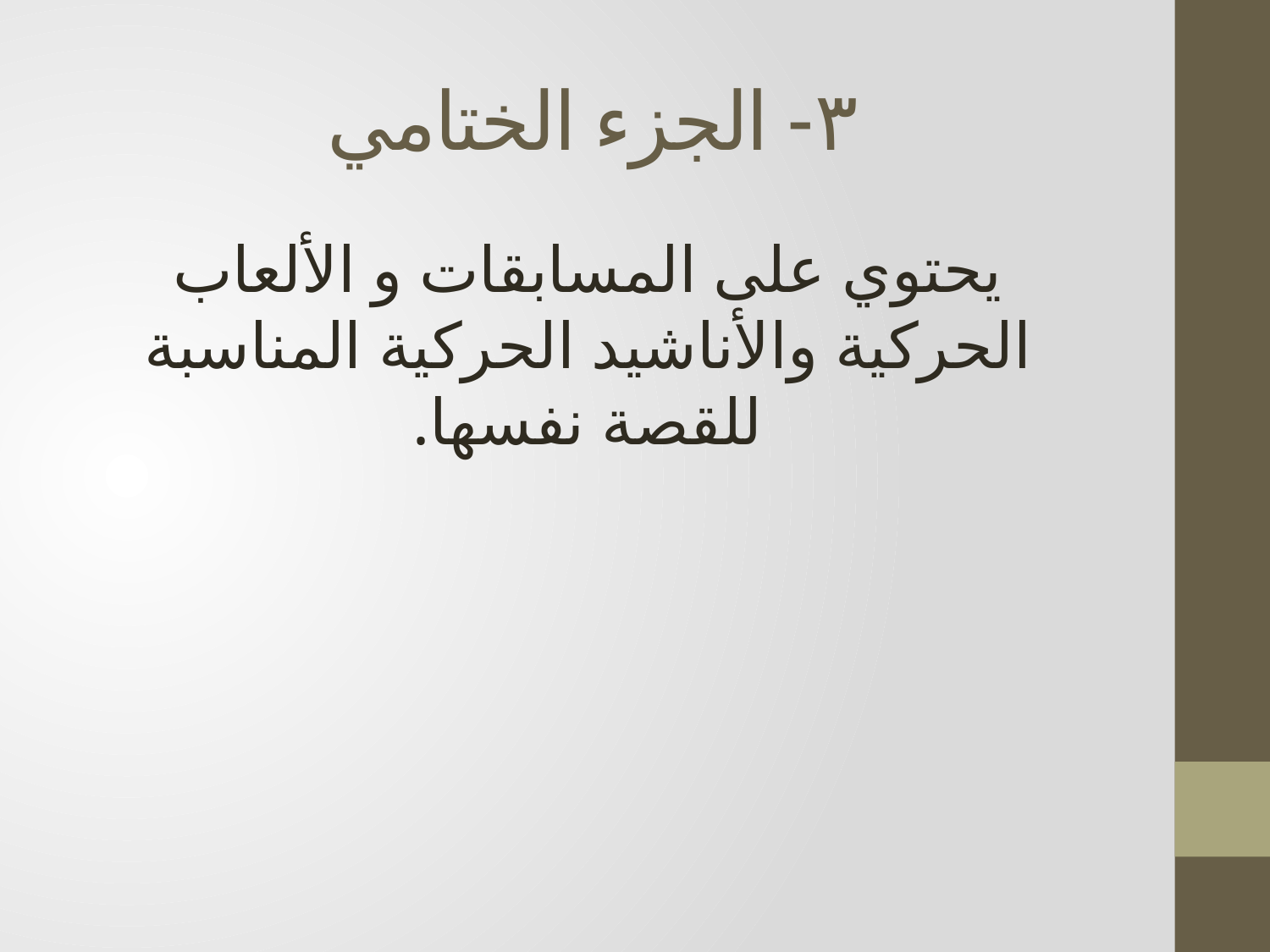

# ٣- الجزء الختامي
يحتوي على المسابقات و الألعاب الحركية والأناشيد الحركية المناسبة للقصة نفسها.